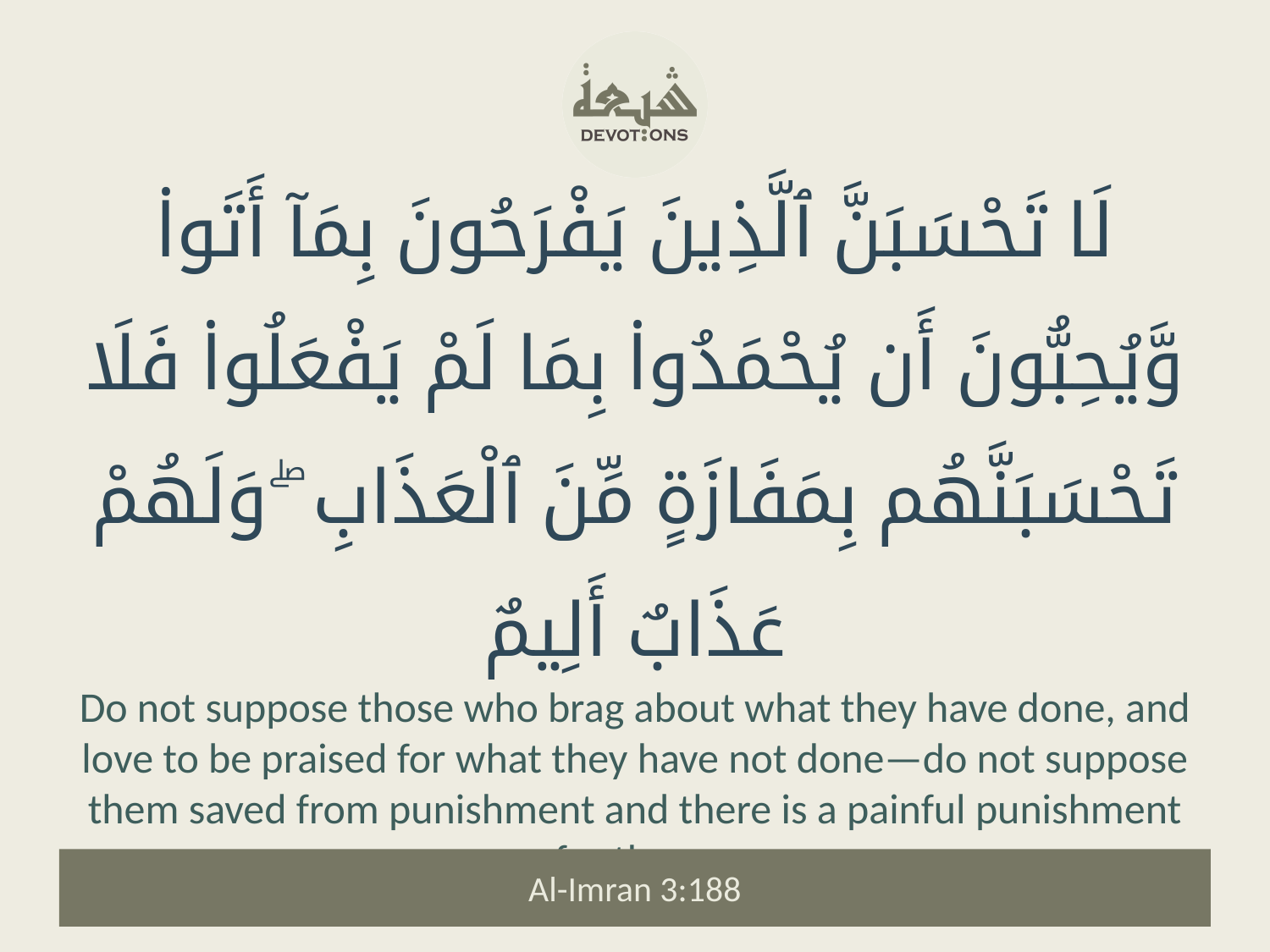

لَا تَحْسَبَنَّ ٱلَّذِينَ يَفْرَحُونَ بِمَآ أَتَوا۟ وَّيُحِبُّونَ أَن يُحْمَدُوا۟ بِمَا لَمْ يَفْعَلُوا۟ فَلَا تَحْسَبَنَّهُم بِمَفَازَةٍ مِّنَ ٱلْعَذَابِ ۖ وَلَهُمْ عَذَابٌ أَلِيمٌ
Do not suppose those who brag about what they have done, and love to be praised for what they have not done—do not suppose them saved from punishment and there is a painful punishment for them.
Al-Imran 3:188